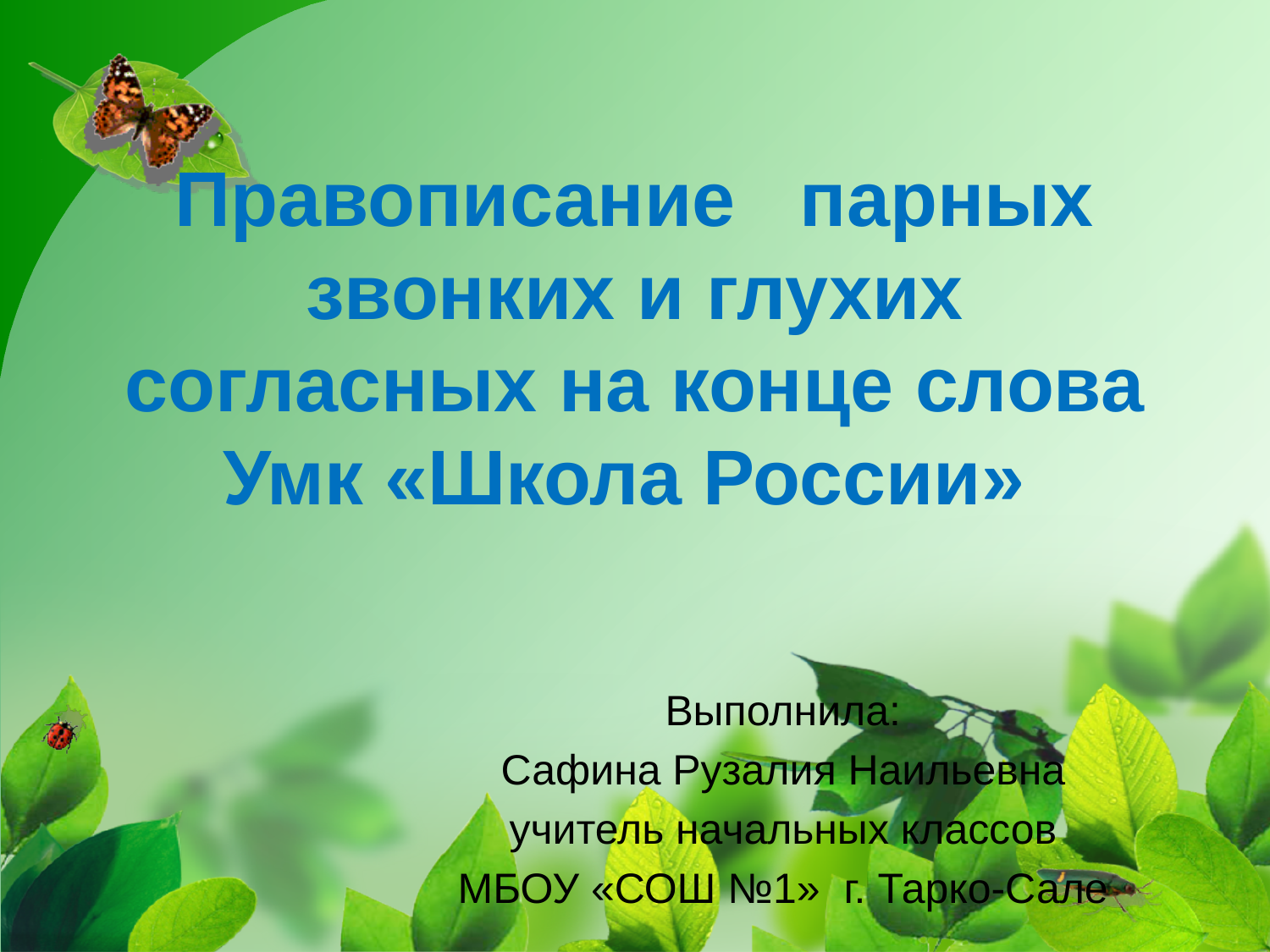

# Правописание   парных звонких и глухих согласных на конце слова Умк «Школа России»
Выполнила:
Сафина Рузалия Наильевна
учитель начальных классов
МБОУ «СОШ №1»  г. Тарко-Сале